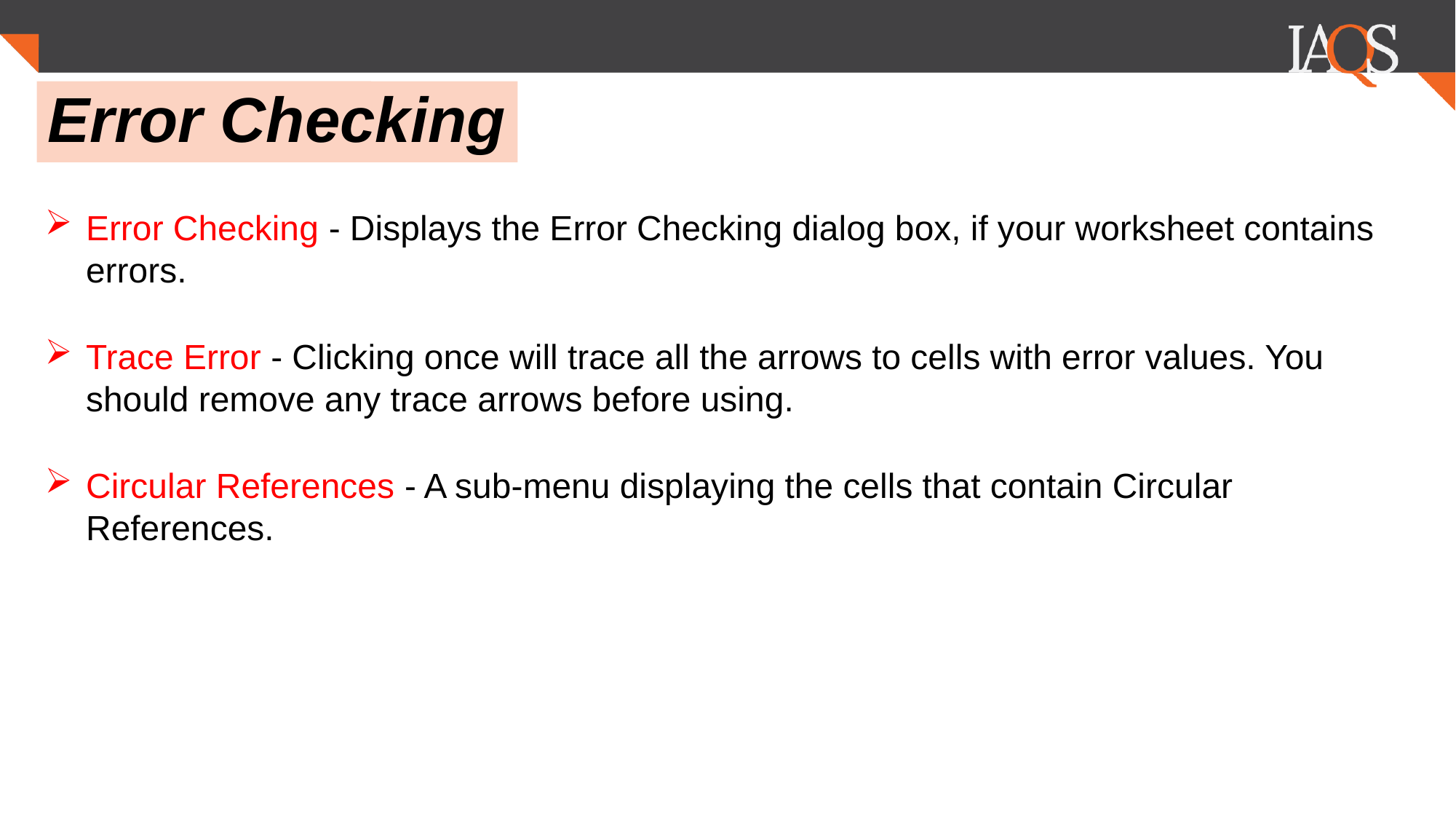

.
# Error Checking

Error Checking - Displays the Error Checking dialog box, if your worksheet contains errors.

Trace Error - Clicking once will trace all the arrows to cells with error values. You should remove any trace arrows before using.

Circular References - A sub-menu displaying the cells that contain Circular References.